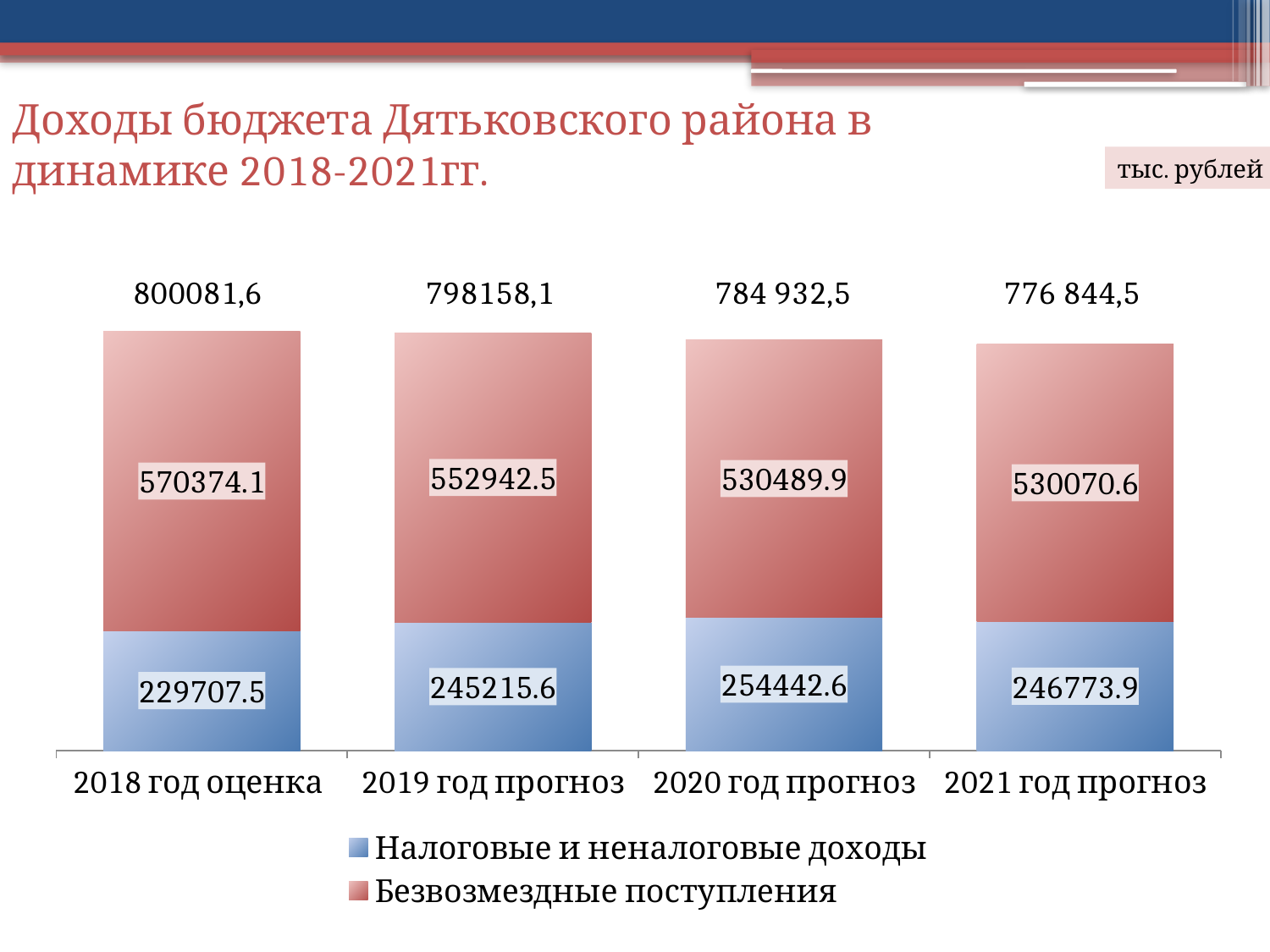

# Доходы бюджета Дятьковского района в динамике 2018-2021гг.
тыс. рублей
800081,6
798158,1
784 932,5

### Chart

| Category | Налоговые и неналоговые доходы | Безвозмездные поступления |
|---|---|---|
| 2018 год оценка  | 229707.5 | 570374.1077099999 |
| 2019 год прогноз | 245215.6 | 552942.5138099999 |
| 2020 год прогноз | 254442.6 | 530489.9 |
| 2021 год прогноз | 246773.9 | 530070.6 |
776 844,5